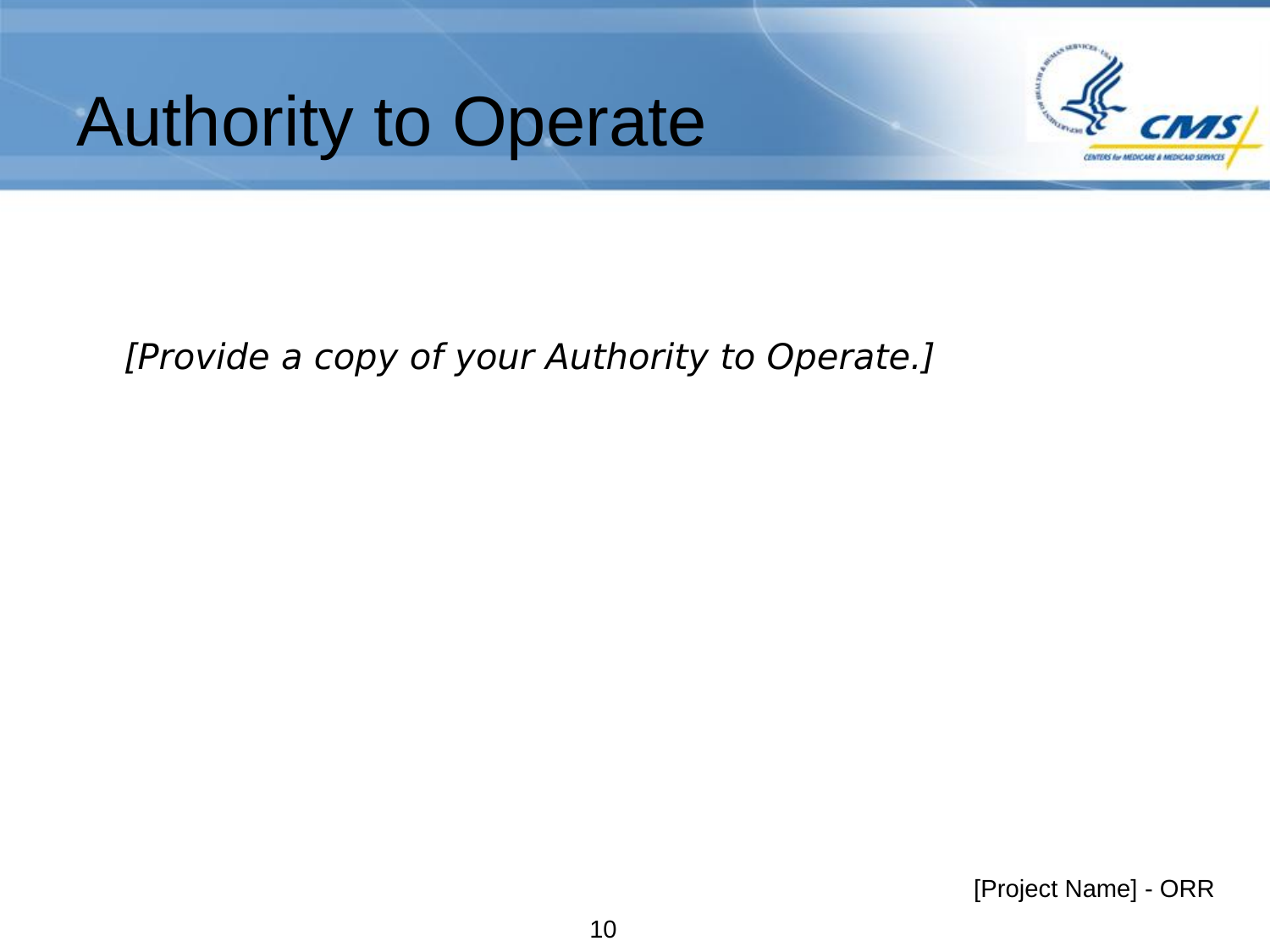

# Authority to Operate
[Provide a copy of your Authority to Operate.]

[Project Name] - ORR
10